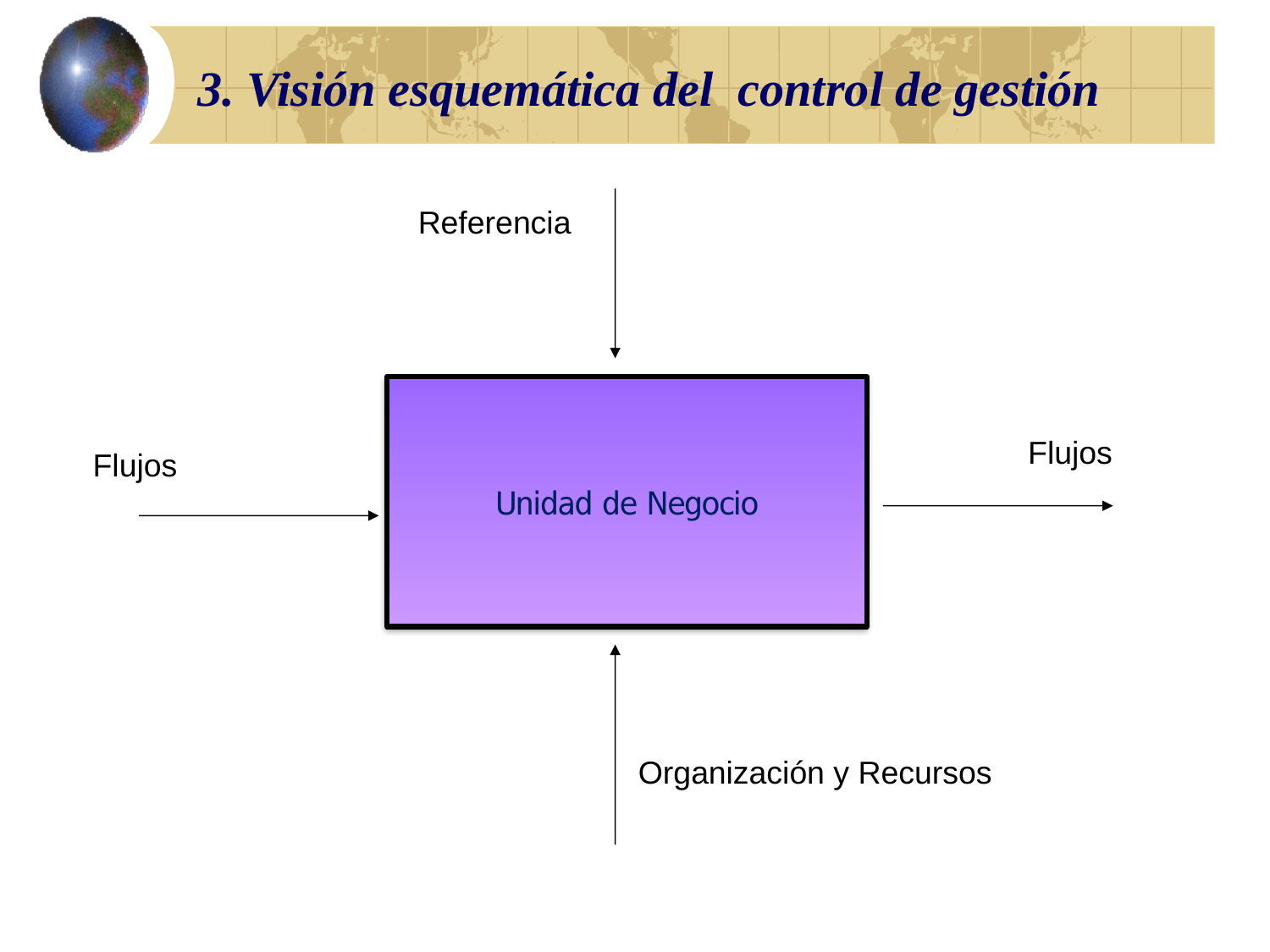

# 3. Visión esquemática del  control de gestión

Referencia
Unidad de Negocio
Flujos
Flujos

Organización y Recursos